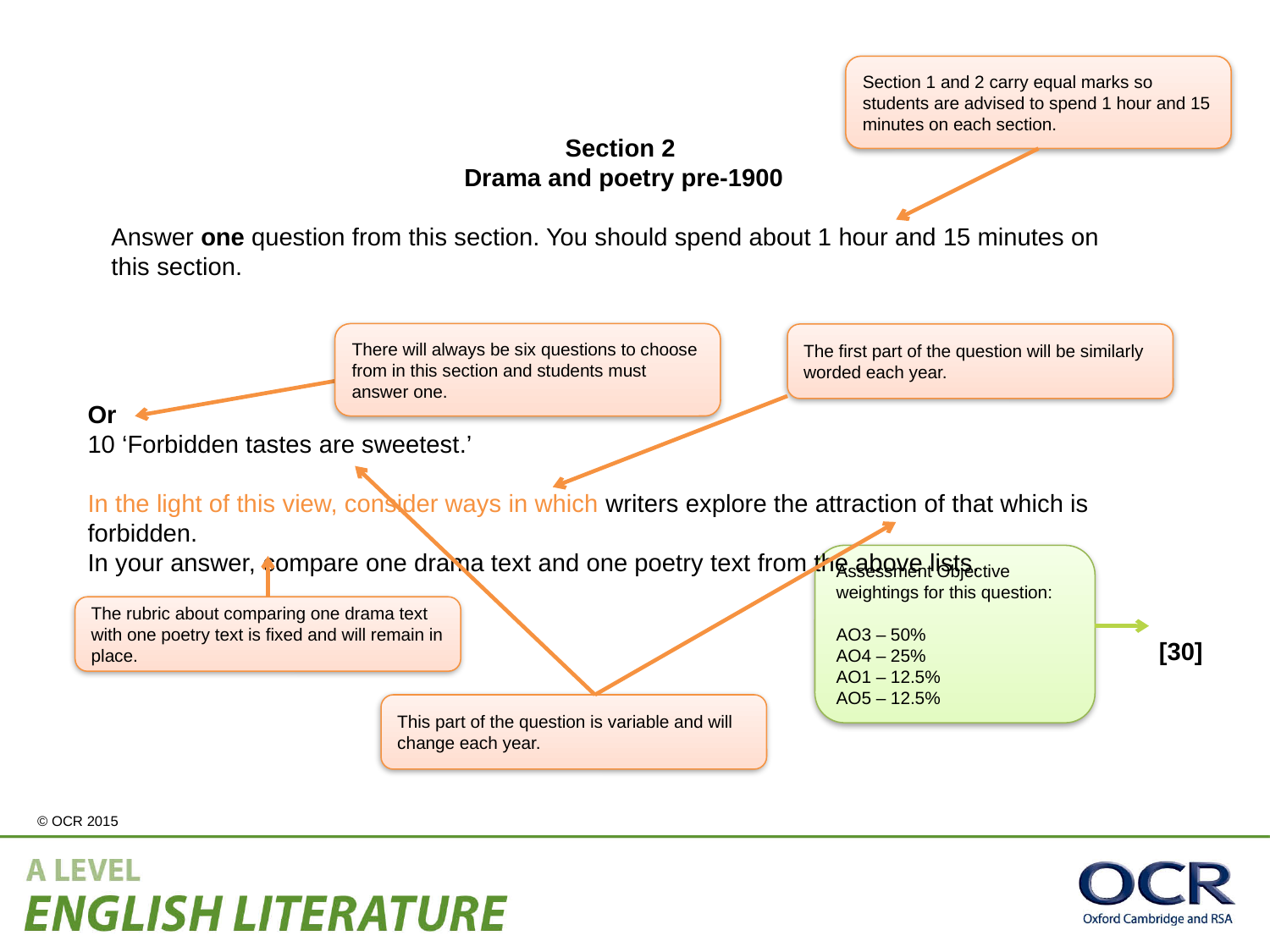

Section 1 and 2 carry equal marks so students are advised to spend 1 hour and 15 minutes on each section.
Section 2
Drama and poetry pre-1900

Answer one question from this section. You should spend about 1 hour and 15 minutes on this section.
There will always be six questions to choose from in this section and students must answer one.
The first part of the question will be similarly worded each year.
Or
10 ‘Forbidden tastes are sweetest.’

In the light of this view, consider ways in which writers explore the attraction of that which is forbidden.
In your answer, compare one drama text and one poetry text from the above lists.

[30]
Assessment Objective weightings for this question:

AO3 – 50%
AO4 – 25%
AO1 – 12.5%
AO5 – 12.5%
The rubric about comparing one drama text with one poetry text is fixed and will remain in place.
This part of the question is variable and will change each year.